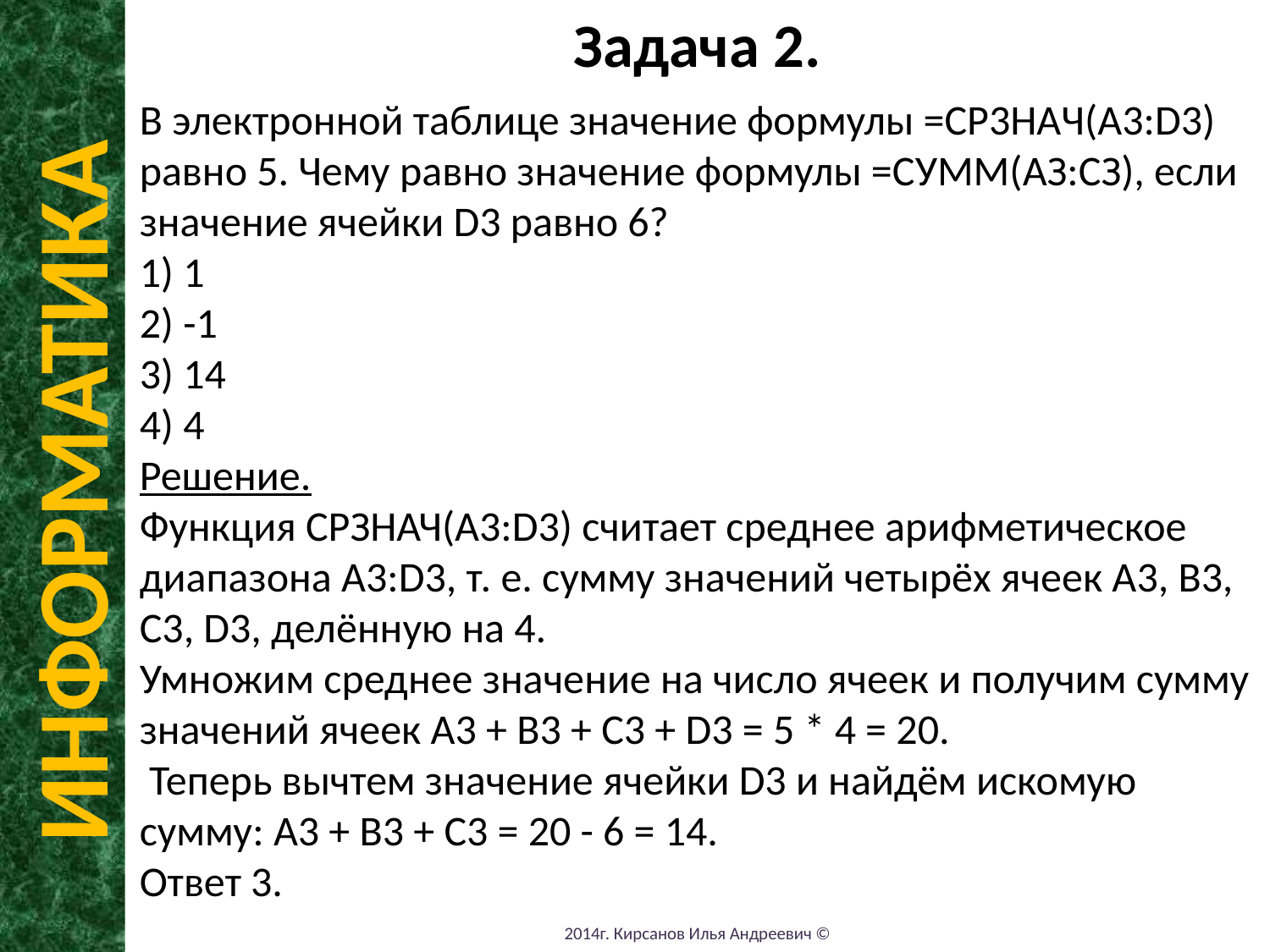

Задача 2.

В электронной таблице значение формулы =CP3HAЧ(A3:D3) равно 5. Чему равно значение формулы =СУММ(АЗ:СЗ), если значение ячейки D3 равно 6?
1) 1
2) -1
3) 14
4) 4
Решение.
Функция СРЗНАЧ(A3:D3) считает среднее арифметическое диапазона A3:D3, т. е. сумму значений четырёх ячеек A3, B3, C3, D3, делённую на 4.
Умножим среднее значение на число ячеек и получим сумму значений ячеек A3 + B3 + C3 + D3 = 5 * 4 = 20.
 Теперь вычтем значение ячейки D3 и найдём искомую сумму: A3 + B3 + C3 = 20 - 6 = 14.
Ответ 3.

ИНФОРМАТИКА
2014г. Кирсанов Илья Андреевич ©